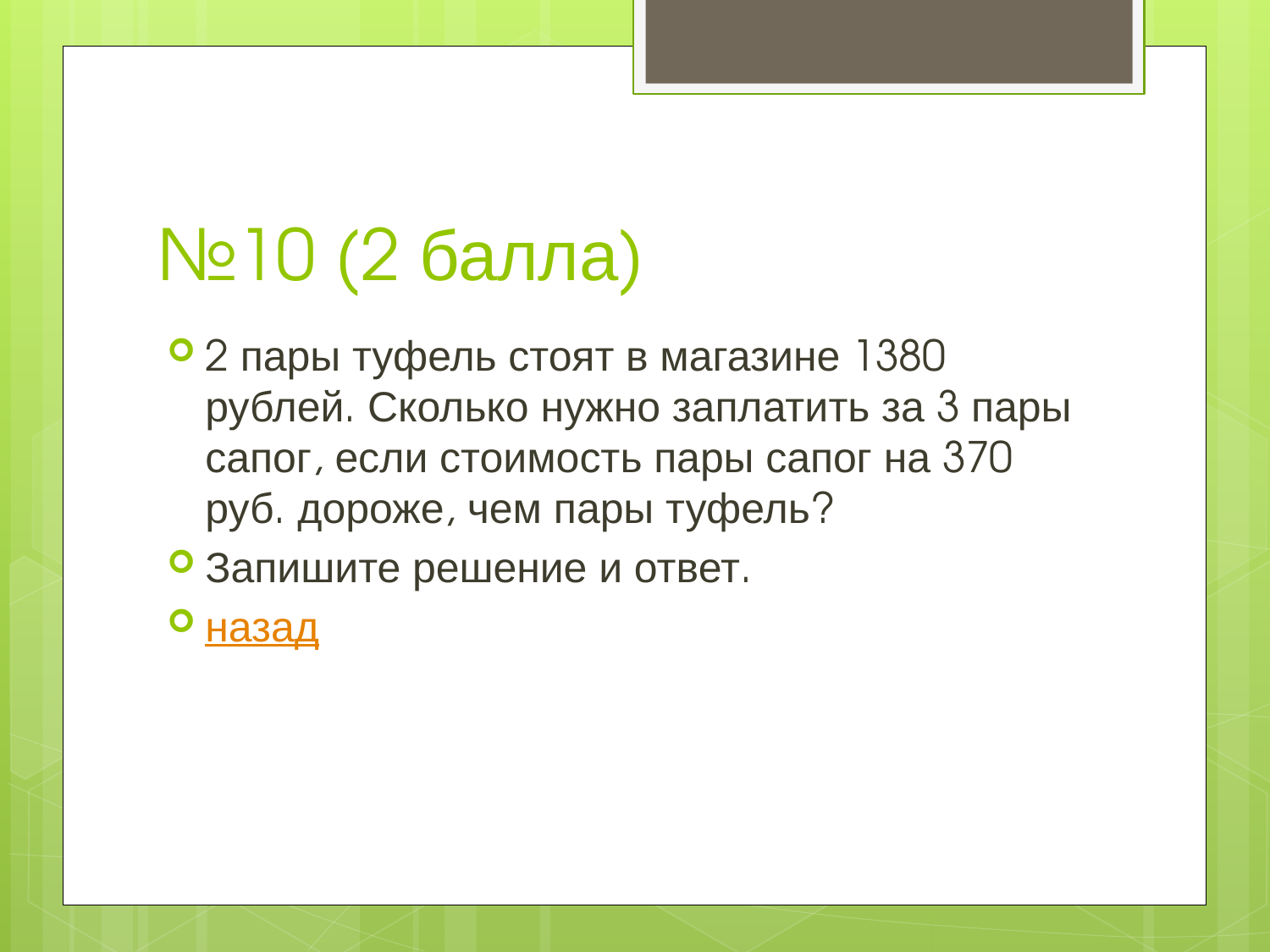

# №10 (2 балла)
2 пары туфель стоят в магазине 1380 рублей. Сколько нужно заплатить за 3 пары сапог, если стоимость пары сапог на 370 руб. дороже, чем пары туфель?
Запишите решение и ответ.
назад